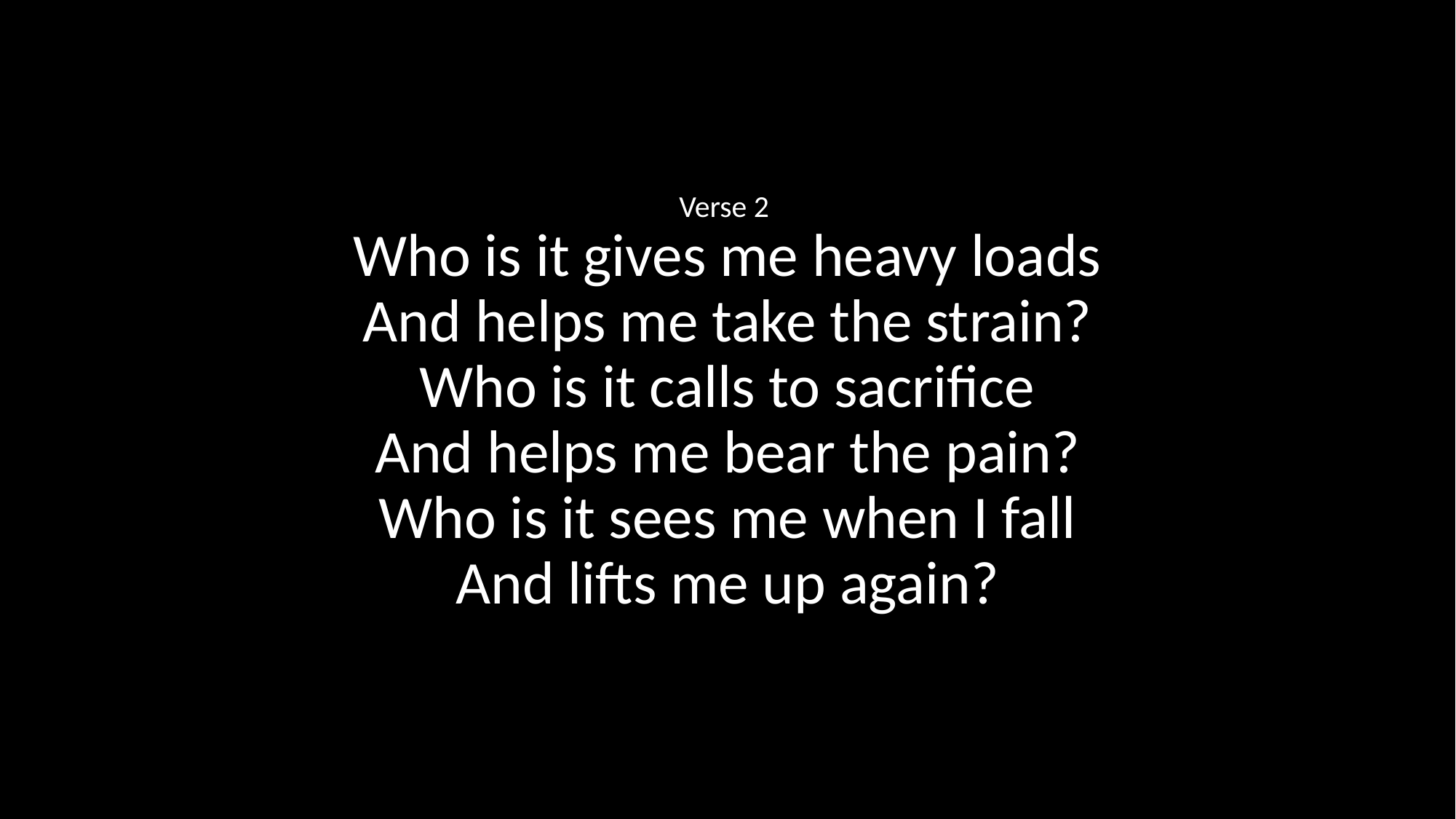

Verse 2
Who is it gives me heavy loads
And helps me take the strain?
Who is it calls to sacrifice
And helps me bear the pain?
Who is it sees me when I fall
And lifts me up again?